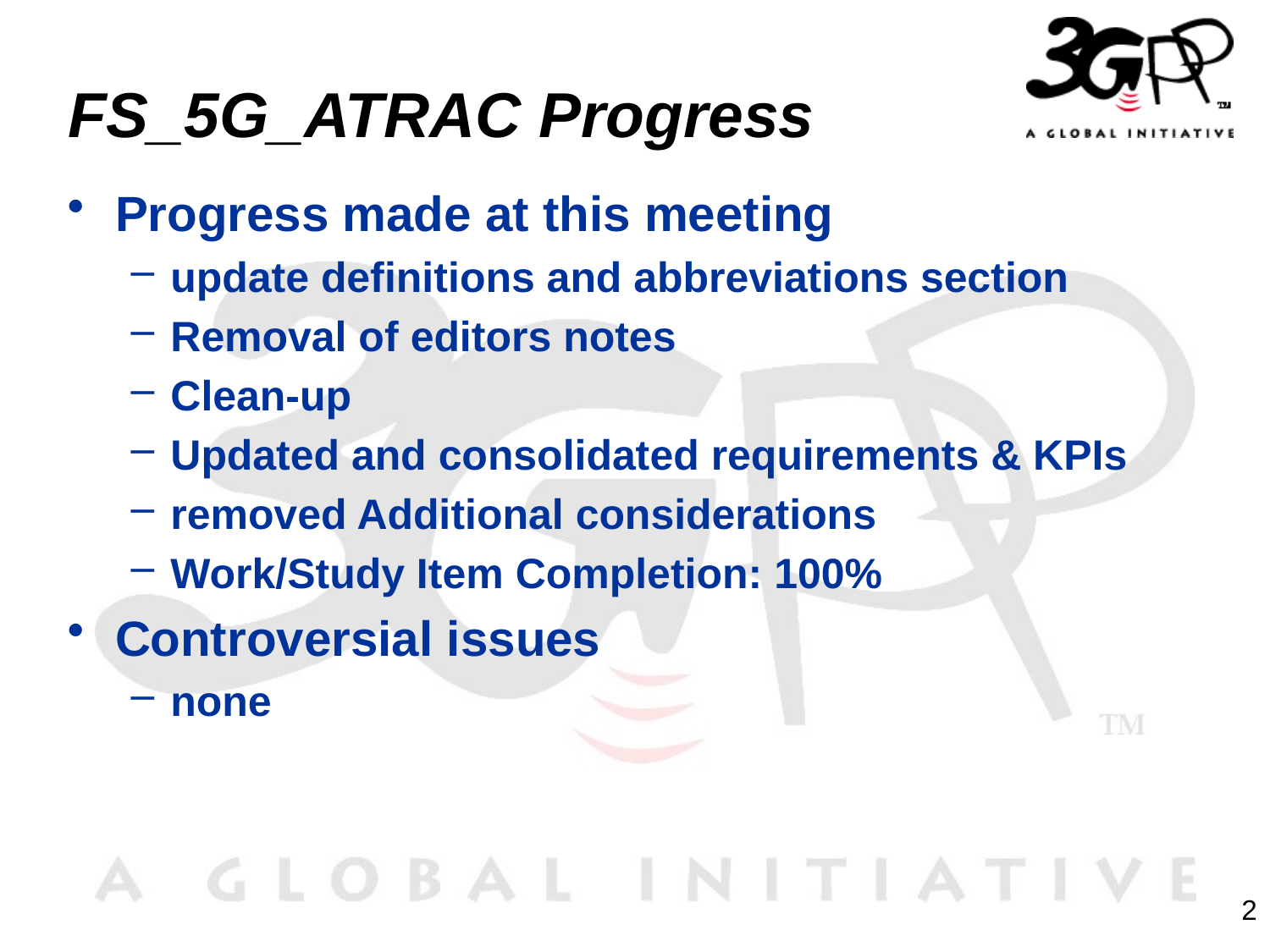

# FS_5G_ATRAC Progress
Progress made at this meeting
update definitions and abbreviations section
Removal of editors notes
Clean-up
Updated and consolidated requirements & KPIs
removed Additional considerations
Work/Study Item Completion: 100%
Controversial issues
none
2